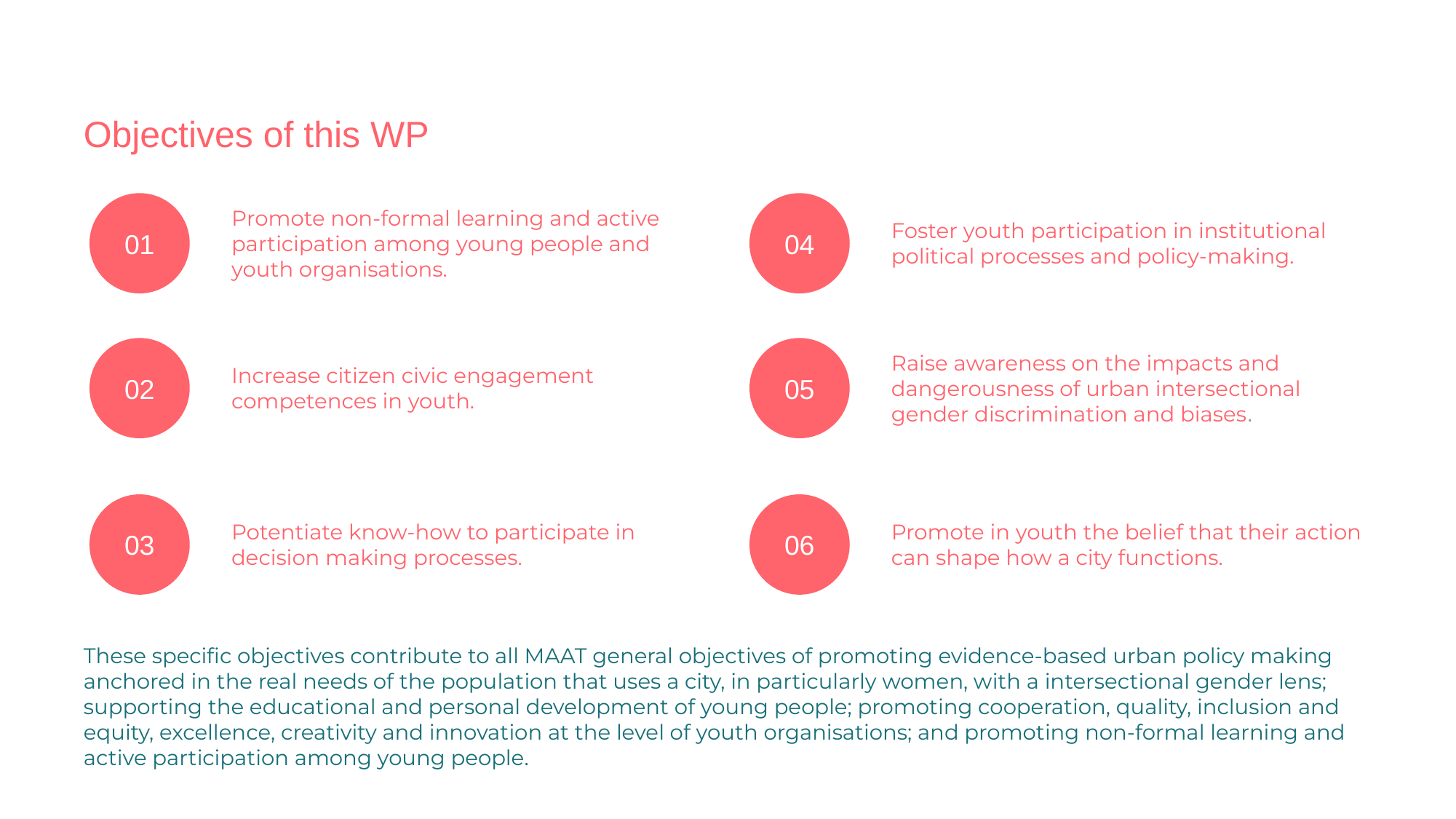

Objectives of this WP
01
Promote non-formal learning and active participation among young people and youth organisations.
04
Foster youth participation in institutional political processes and policy-making.
02
Increase citizen civic engagement competences in youth.
05
Raise awareness on the impacts and dangerousness of urban intersectional gender discrimination and biases.
03
Potentiate know-how to participate in decision making processes.
06
Promote in youth the belief that their action can shape how a city functions.
These specific objectives contribute to all MAAT general objectives of promoting evidence-based urban policy making anchored in the real needs of the population that uses a city, in particularly women, with a intersectional gender lens; supporting the educational and personal development of young people; promoting cooperation, quality, inclusion and equity, excellence, creativity and innovation at the level of youth organisations; and promoting non-formal learning and active participation among young people.